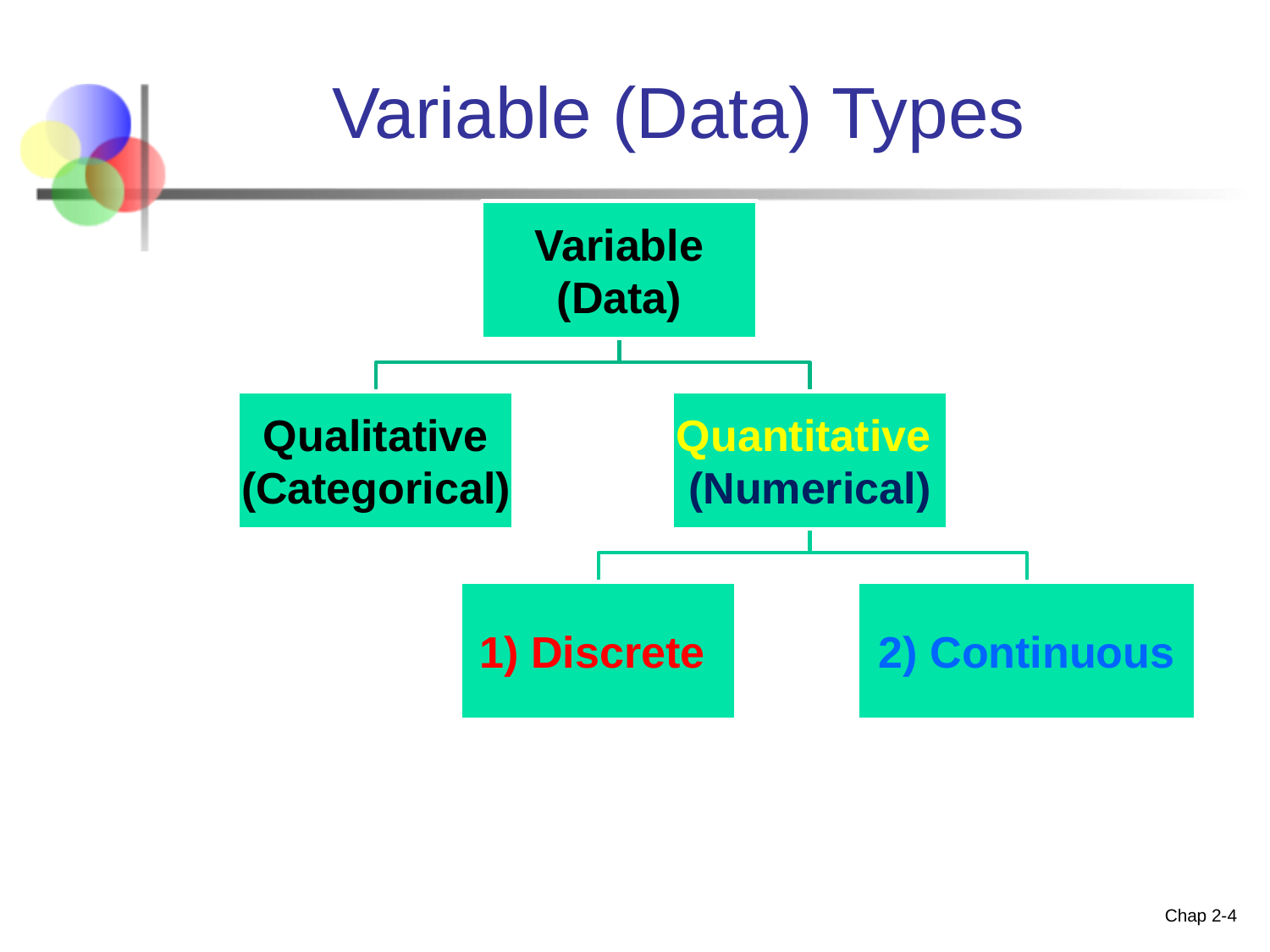

# Variable (Data) Types
Variable
(Data)
Qualitative
(Categorical)
Quantitative
(Numerical)
1) Discrete
2) Continuous
Chap 2-4